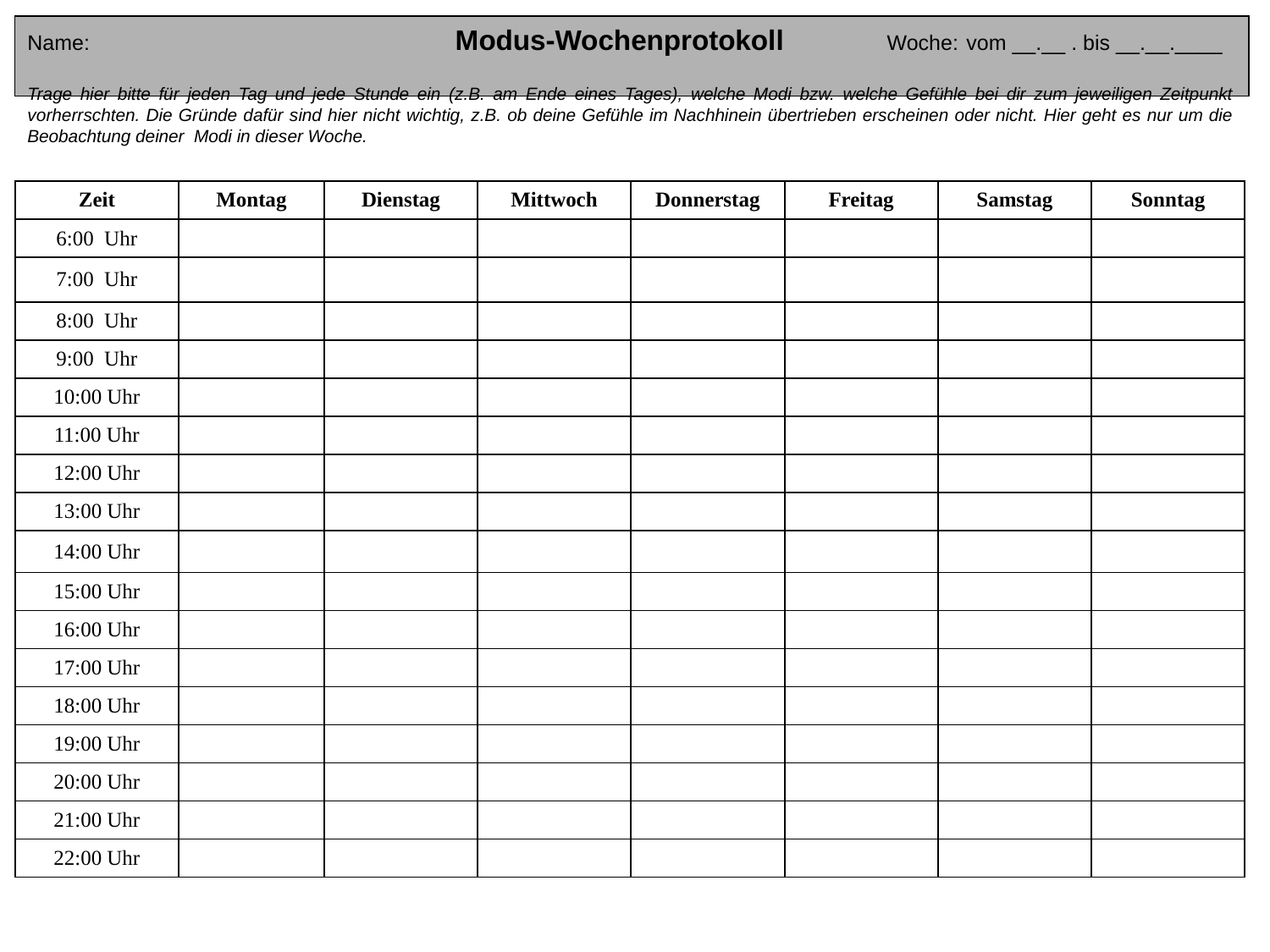

Name:                                               Modus-Wochenprotokoll             Woche: vom __.__ . bis __.__.____
Trage hier bitte für jeden Tag und jede Stunde ein (z.B. am Ende eines Tages), welche Modi bzw. welche Gefühle bei dir zum jeweiligen Zeitpunkt vorherrschten. Die Gründe dafür sind hier nicht wichtig, z.B. ob deine Gefühle im Nachhinein übertrieben erscheinen oder nicht. Hier geht es nur um die Beobachtung deiner  Modi in dieser Woche.
| Zeit | Montag | Dienstag | Mittwoch | Donnerstag | Freitag | Samstag | Sonntag |
| --- | --- | --- | --- | --- | --- | --- | --- |
| 6:00 Uhr |  |  |  |  |  |  |  |
| 7:00 Uhr |  |  |  |  |  |  |  |
| 8:00 Uhr |  |  |  |  |  |  |  |
| 9:00 Uhr |  |  |  |  |  |  |  |
| 10:00 Uhr |  |  |  |  |  |  |  |
| 11:00 Uhr |  |  |  |  |  |  |  |
| 12:00 Uhr |  |  |  |  |  |  |  |
| 13:00 Uhr |  |  |  |  |  |  |  |
| 14:00 Uhr |  |  |  |  |  |  |  |
| 15:00 Uhr |  |  |  |  |  |  |  |
| 16:00 Uhr |  |  |  |  |  |  |  |
| 17:00 Uhr |  |  |  |  |  |  |  |
| 18:00 Uhr |  |  |  |  |  |  |  |
| 19:00 Uhr |  |  |  |  |  |  |  |
| 20:00 Uhr |  |  |  |  |  |  |  |
| 21:00 Uhr |  |  |  |  |  |  |  |
| 22:00 Uhr |  |  |  |  |  |  |  |